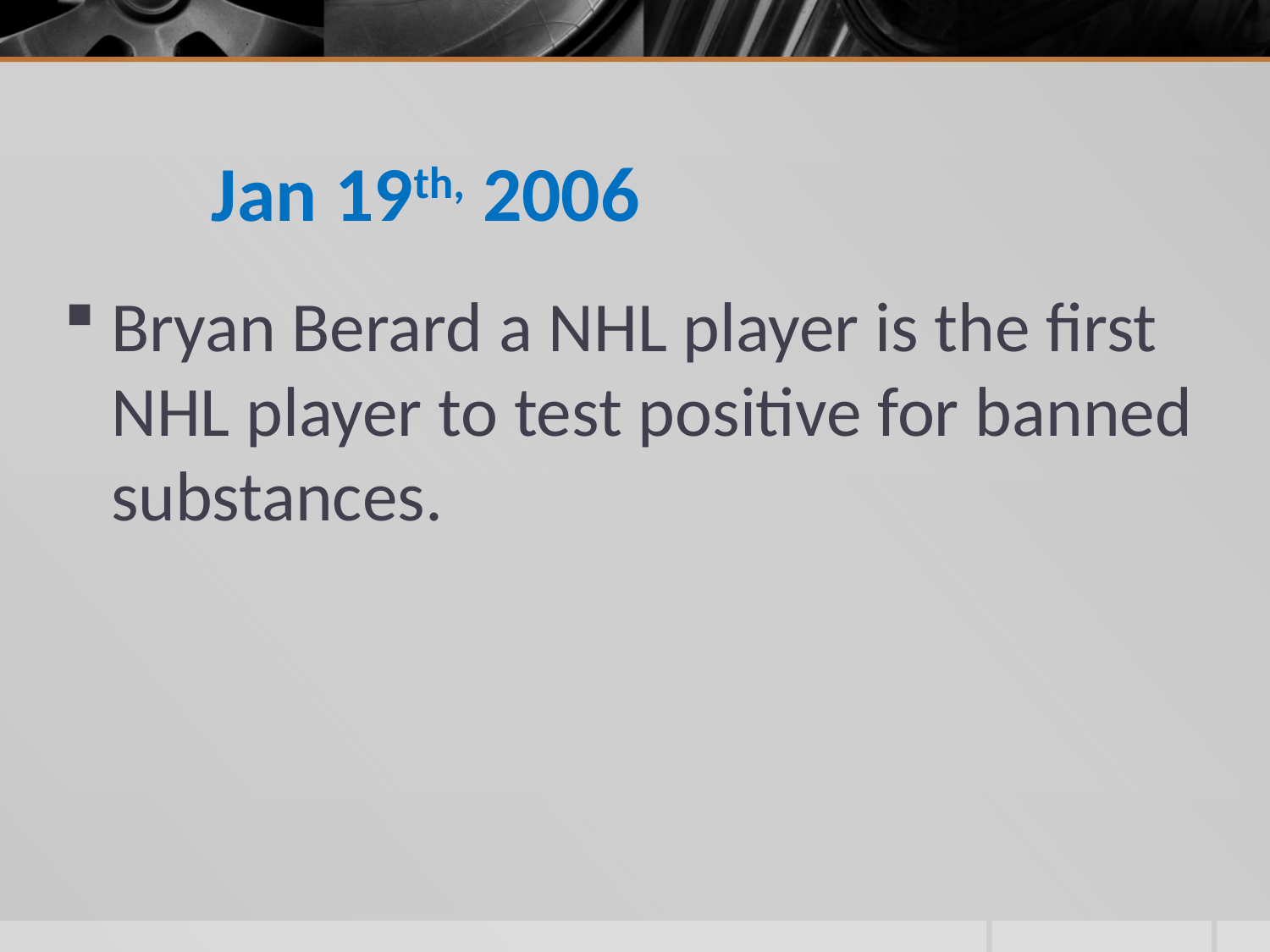

# Jan 19th, 2006
Bryan Berard a NHL player is the first NHL player to test positive for banned substances.